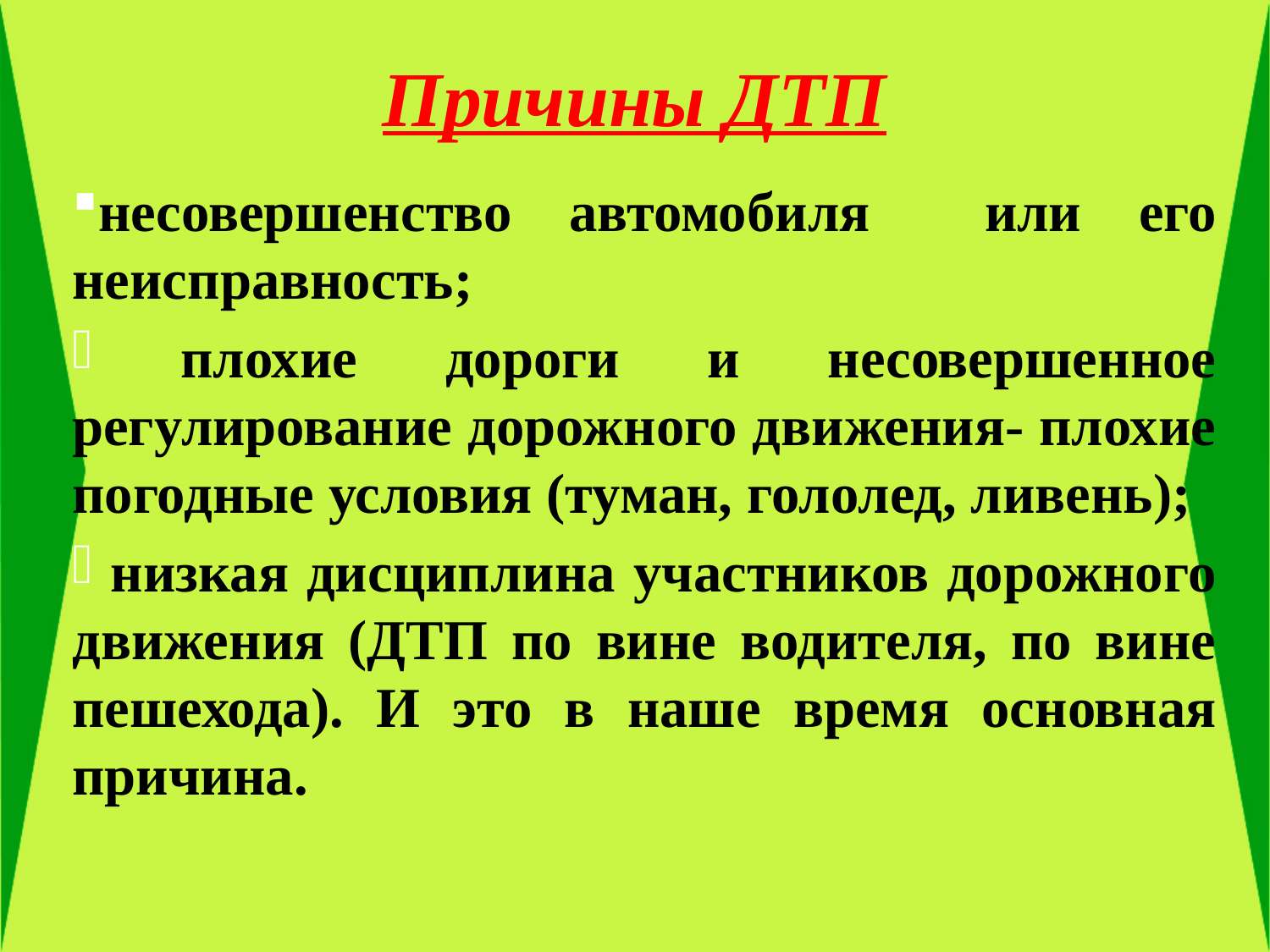

# Причины ДТП
несовершенство автомобиля  или его неисправность;
 плохие дороги и несовершенное регулирование дорожного движения- плохие погодные условия (туман, гололед, ливень);
 низкая дисциплина участников дорожного движения (ДТП по вине водителя, по вине пешехода). И это в наше время основная причина.